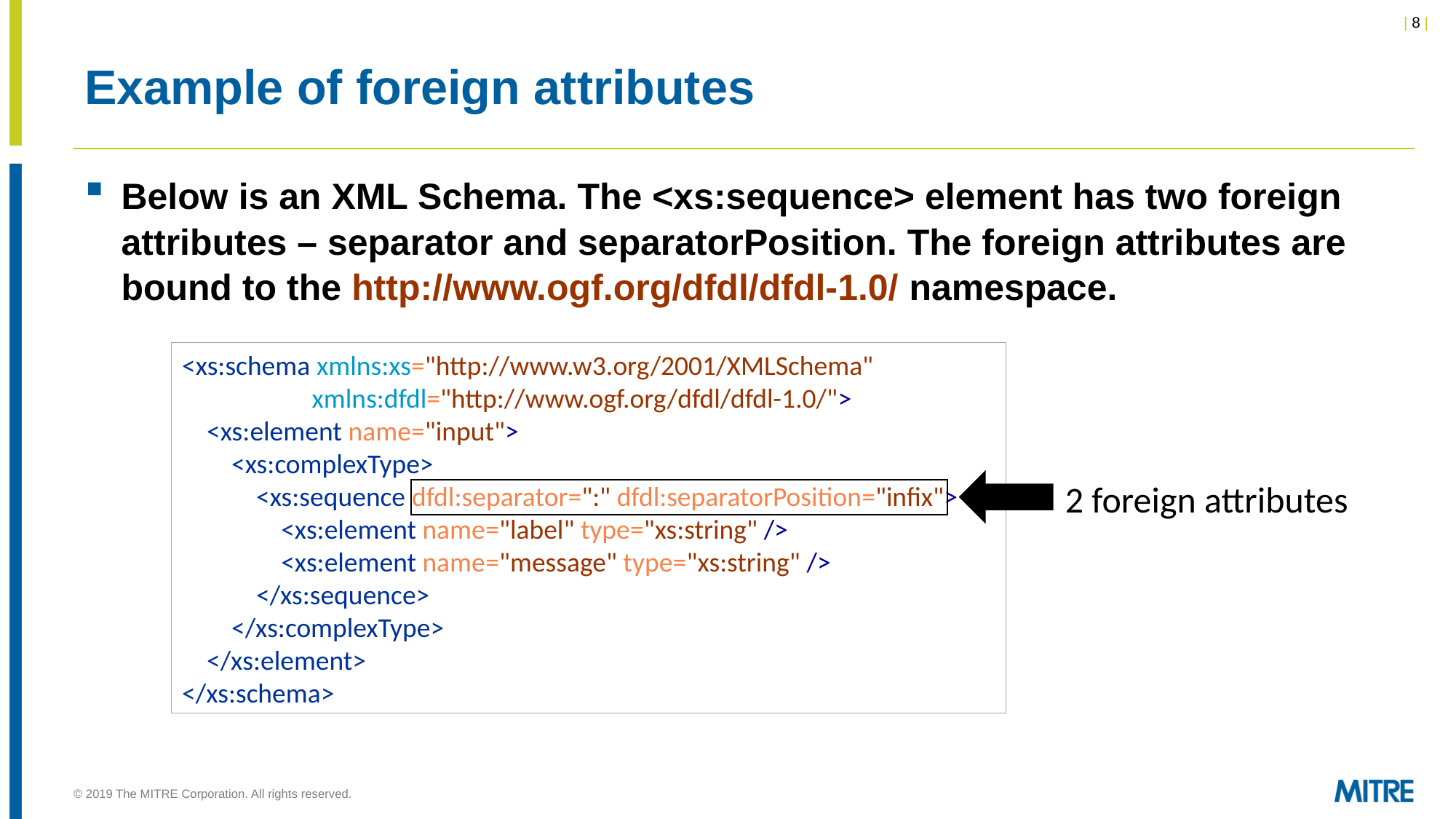

# Example of foreign attributes
Below is an XML Schema. The <xs:sequence> element has two foreign attributes – separator and separatorPosition. The foreign attributes are bound to the http://www.ogf.org/dfdl/dfdl-1.0/ namespace.
<xs:schema xmlns:xs="http://www.w3.org/2001/XMLSchema"
                     xmlns:dfdl="http://www.ogf.org/dfdl/dfdl-1.0/">
    <xs:element name="input">
        <xs:complexType>
            <xs:sequence dfdl:separator=":" dfdl:separatorPosition="infix">
                <xs:element name="label" type="xs:string" />
                <xs:element name="message" type="xs:string" />
            </xs:sequence>
        </xs:complexType>
    </xs:element>
</xs:schema>
2 foreign attributes

© 2019 The MITRE Corporation. All rights reserved.